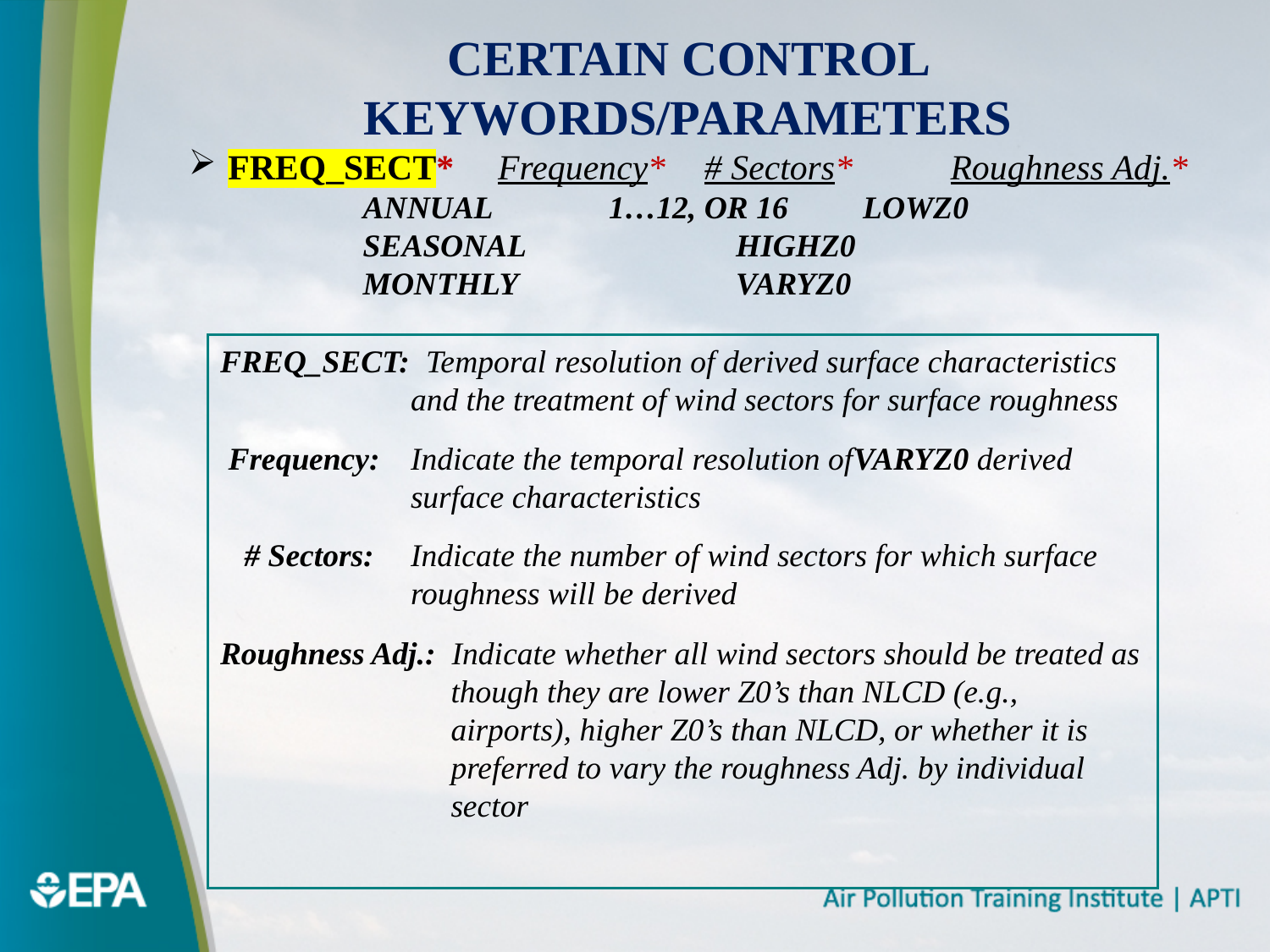

# Certain Control Keywords/Parameters
FREQ_SECT*	Frequency*	# Sectors* 	Roughness Adj.*
		 ANNUAL	1…12, OR 16	LOWZ0
		 SEASONAL		HIGHZ0
		 MONTHLY		VARYZ0

FREQ_SECT:  Temporal resolution of derived surface characteristics and the treatment of wind sectors for surface roughness
 Frequency:  	Indicate the temporal resolution ofVARYZ0 derived surface characteristics
   # Sectors:  	Indicate the number of wind sectors for which surface roughness will be derived
Roughness Adj.:  Indicate whether all wind sectors should be treated as though they are lower Z0’s than NLCD (e.g., airports), higher Z0’s than NLCD, or whether it is preferred to vary the roughness Adj. by individual sector